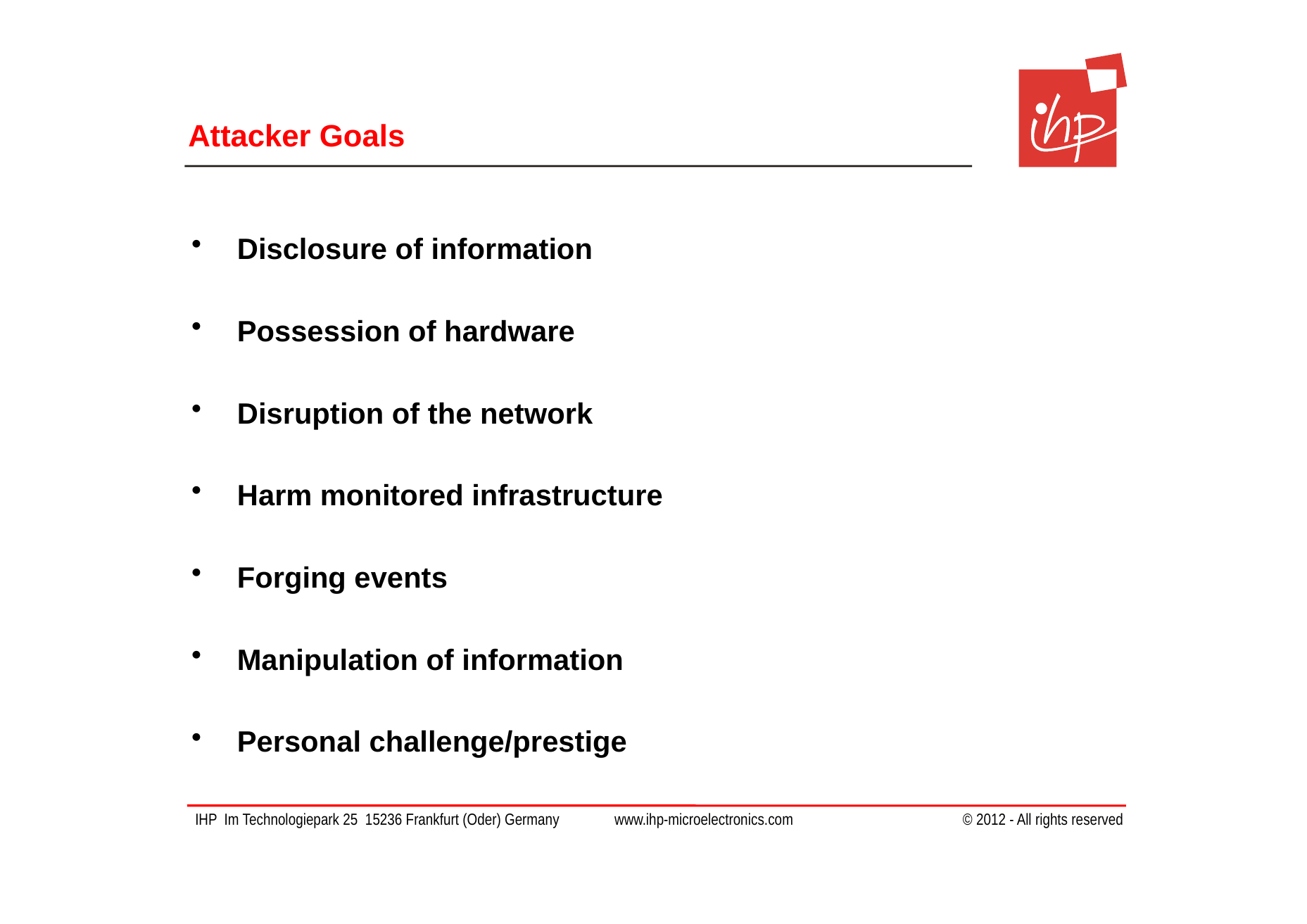

# Attacker Goals
Disclosure of information

Possession of hardware

Disruption of the network

Harm monitored infrastructure

Forging events

Manipulation of information

Personal challenge/prestige